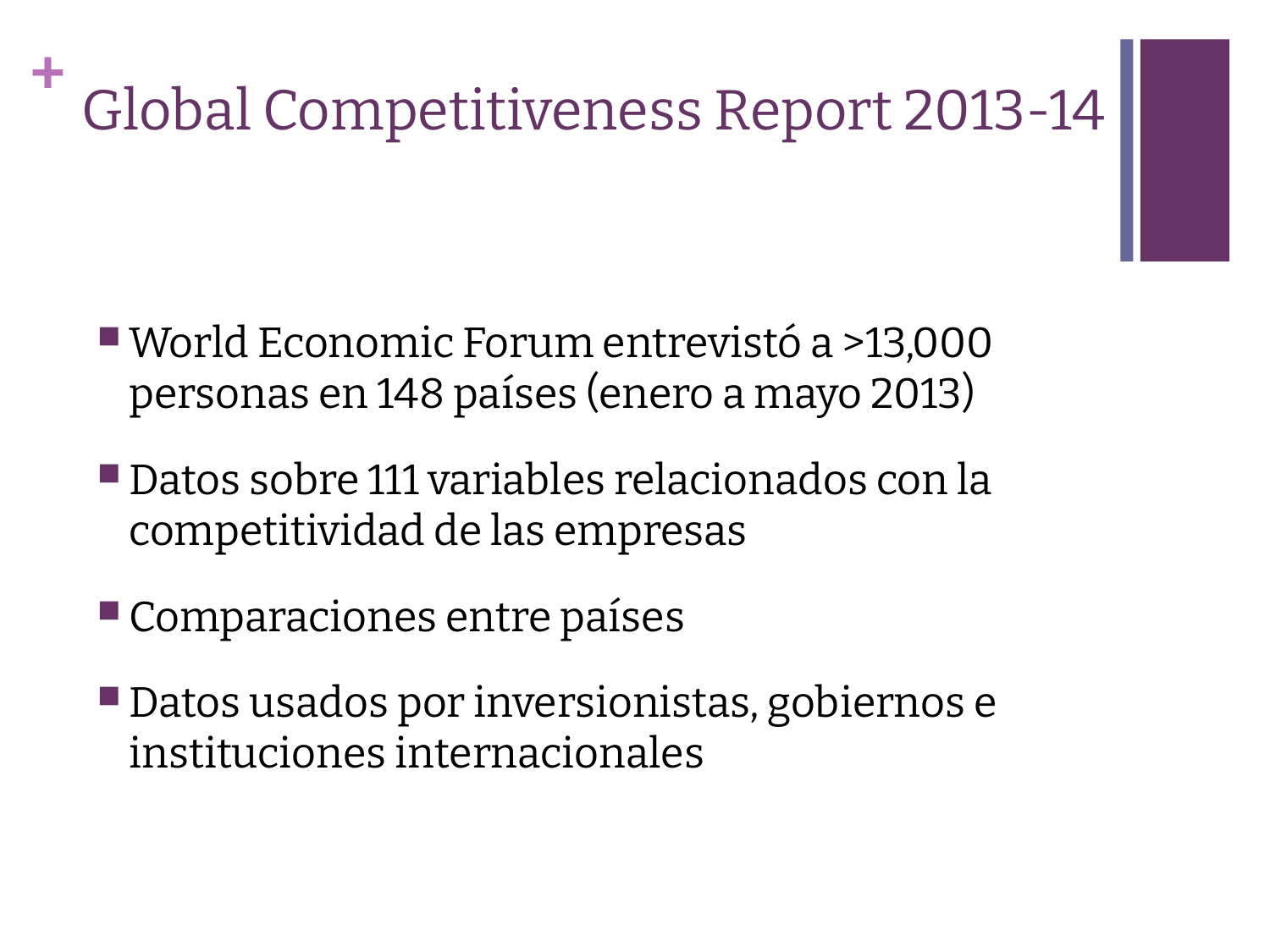

# Global Competitiveness Report 2013-14
World Economic Forum entrevistó a >13,000 personas en 148 países (enero a mayo 2013)
Datos sobre 111 variables relacionados con la competitividad de las empresas
Comparaciones entre países
Datos usados por inversionistas, gobiernos e instituciones internacionales